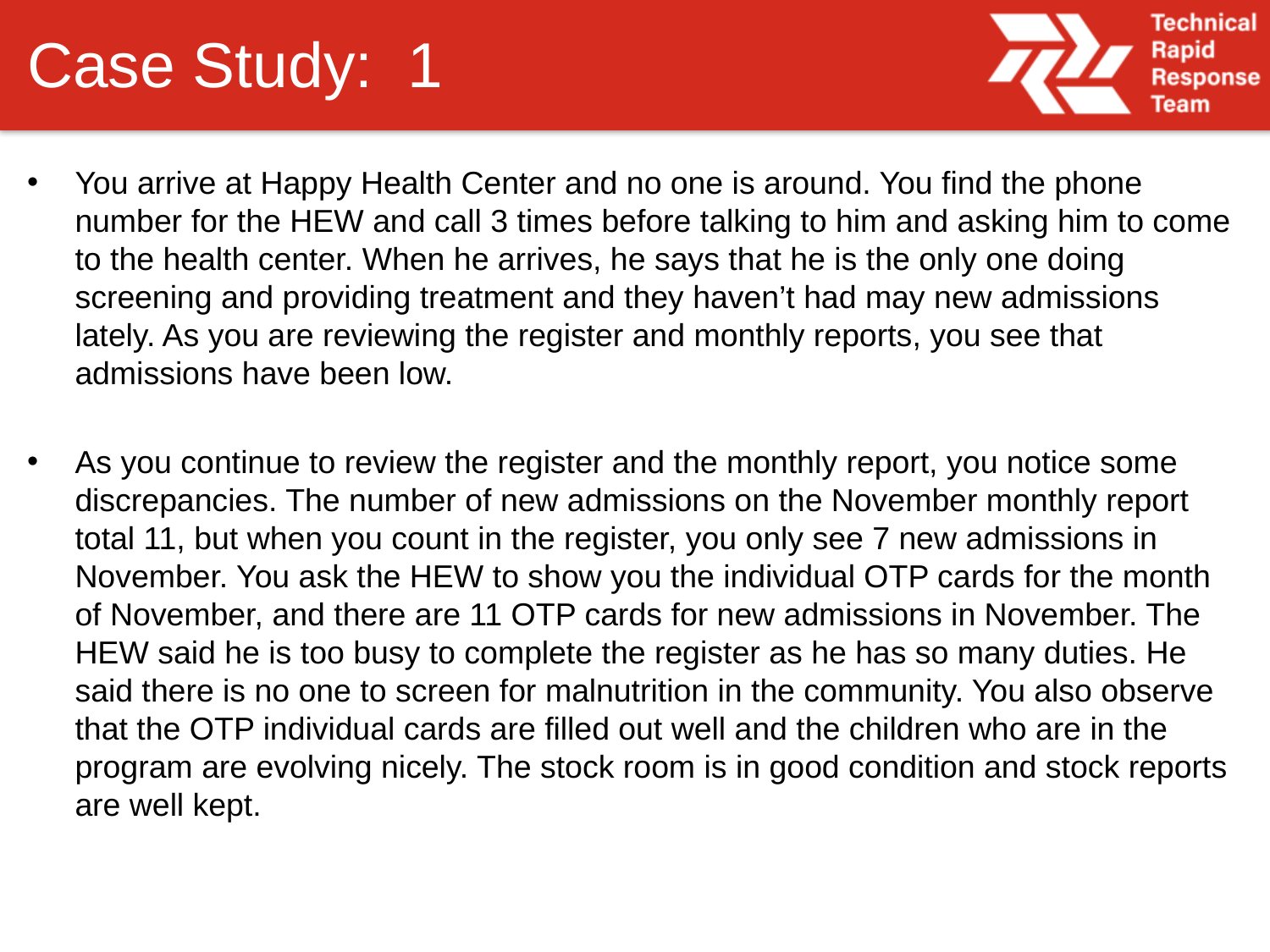

# Case Study:  1
You arrive at Happy Health Center and no one is around. You find the phone number for the HEW and call 3 times before talking to him and asking him to come to the health center. When he arrives, he says that he is the only one doing screening and providing treatment and they haven’t had may new admissions lately. As you are reviewing the register and monthly reports, you see that admissions have been low.

As you continue to review the register and the monthly report, you notice some discrepancies. The number of new admissions on the November monthly report total 11, but when you count in the register, you only see 7 new admissions in November. You ask the HEW to show you the individual OTP cards for the month of November, and there are 11 OTP cards for new admissions in November. The HEW said he is too busy to complete the register as he has so many duties. He said there is no one to screen for malnutrition in the community. You also observe that the OTP individual cards are filled out well and the children who are in the program are evolving nicely. The stock room is in good condition and stock reports are well kept.